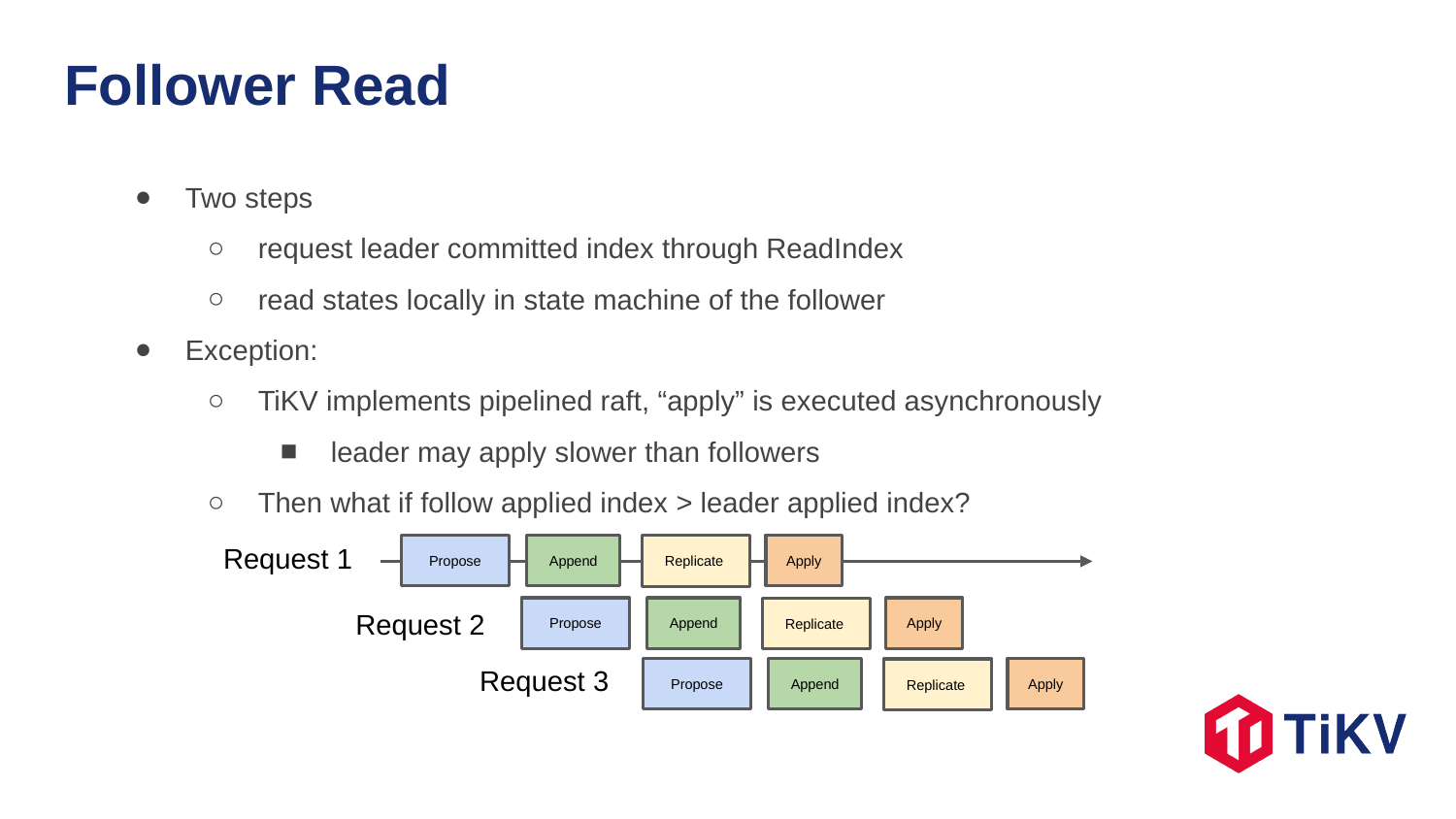

Follower Read

Two steps
request leader committed index through ReadIndex
read states locally in state machine of the follower
Exception:
TiKV implements pipelined raft, “apply” is executed asynchronously
leader may apply slower than followers
Then what if follow applied index > leader applied index?

Request 1
Propose
Append
Apply
Replicate
Request 2
Propose
Append
Apply
Replicate
Request 3
Propose
Append
Apply
Replicate